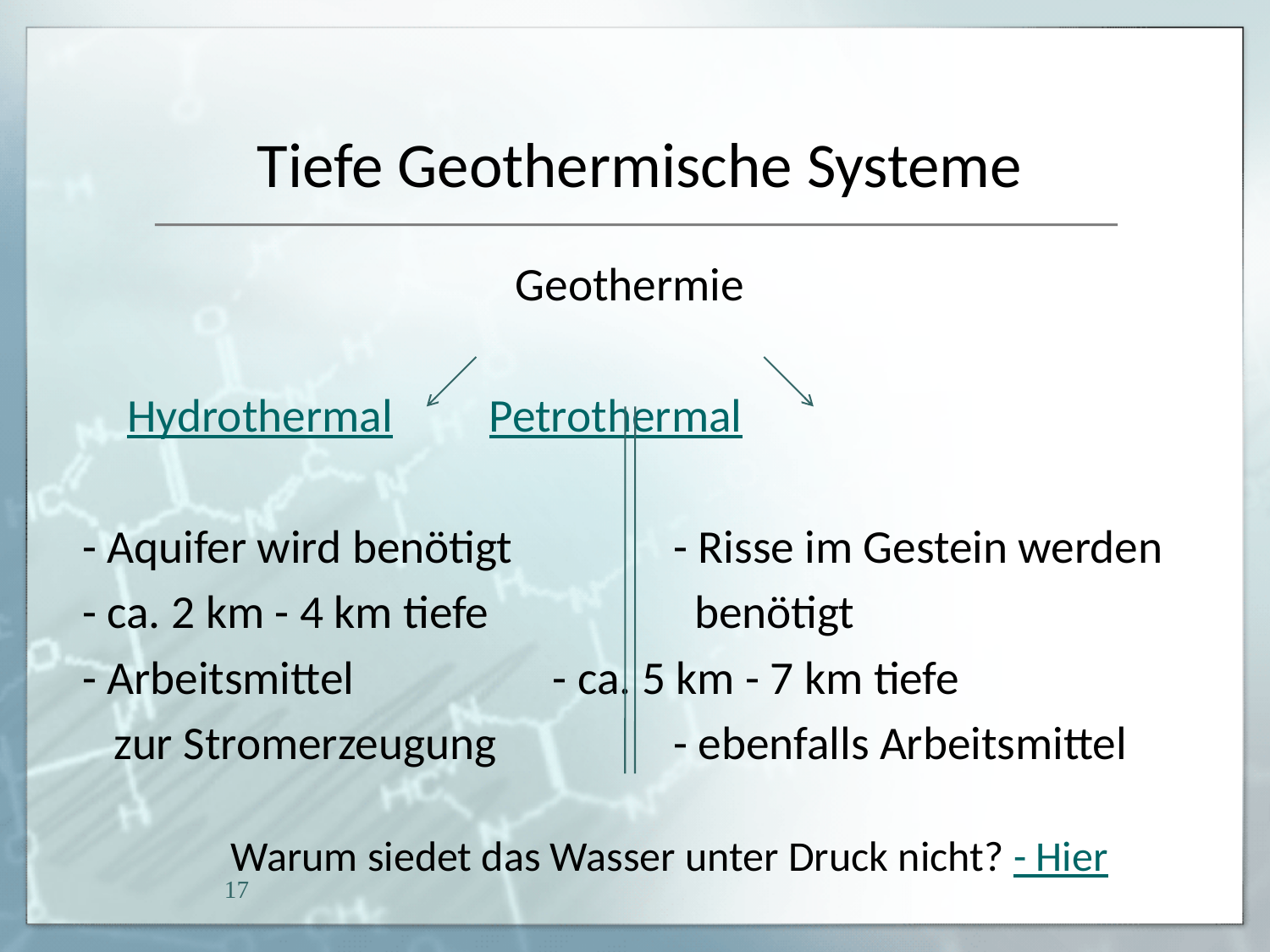

# Tiefe Geothermische Systeme
Geothermie

	Hydrothermal				Petrothermal

- Aquifer wird benötigt	      - Risse im Gestein werden
- ca. 2 km - 4 km tiefe    	        benötigt
- Arbeitsmittel    		      - ca. 5 km - 7 km tiefe
   zur Stromerzeugung	      - ebenfalls Arbeitsmittel

Warum siedet das Wasser unter Druck nicht? - Hier
17